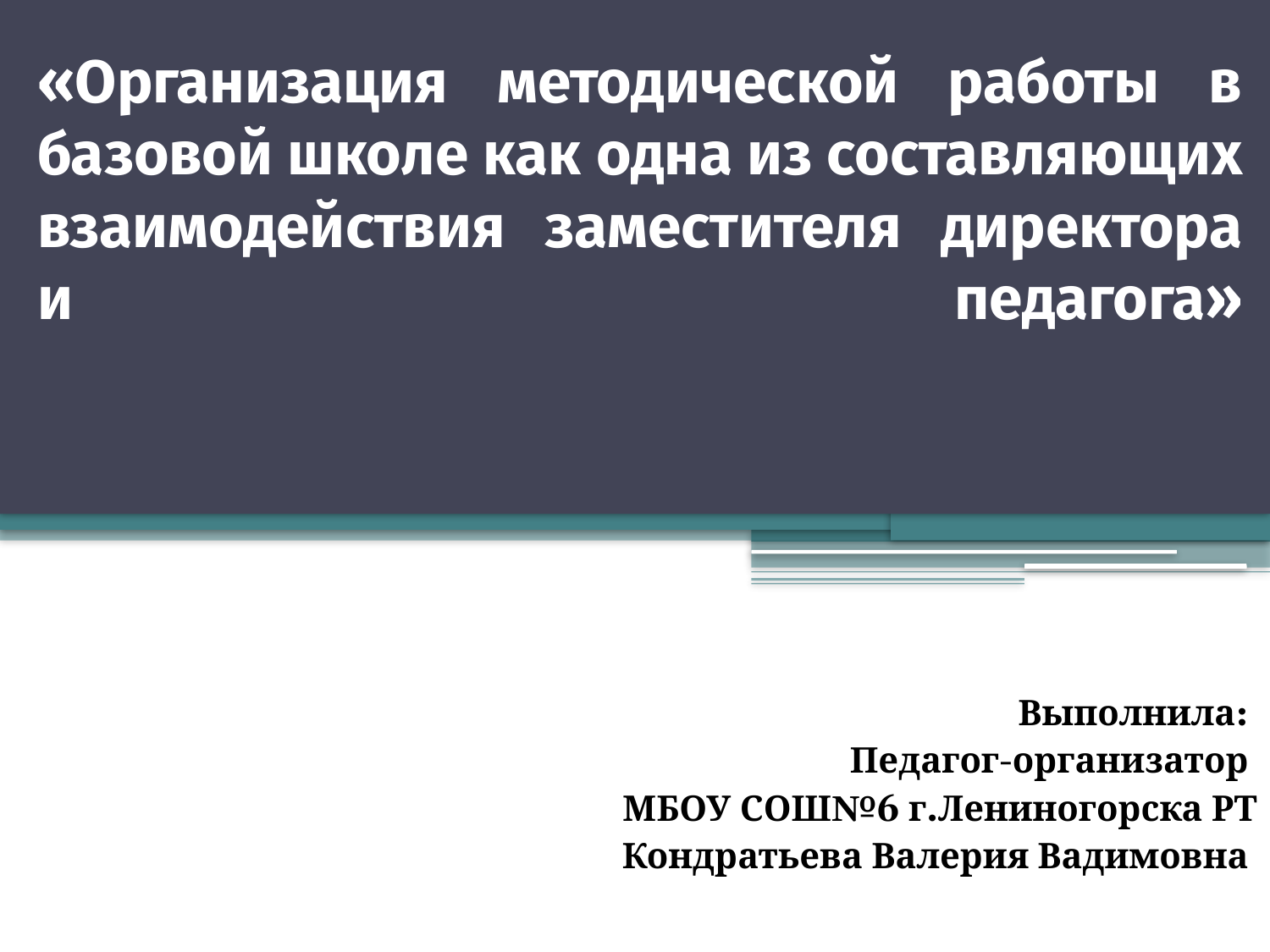

# «Организация методической работы в базовой школе как одна из составляющих взаимодействия заместителя директора и педагога»
Выполнила:
Педагог-организатор
МБОУ СОШ№6 г.Лениногорска РТ
Кондратьева Валерия Вадимовна